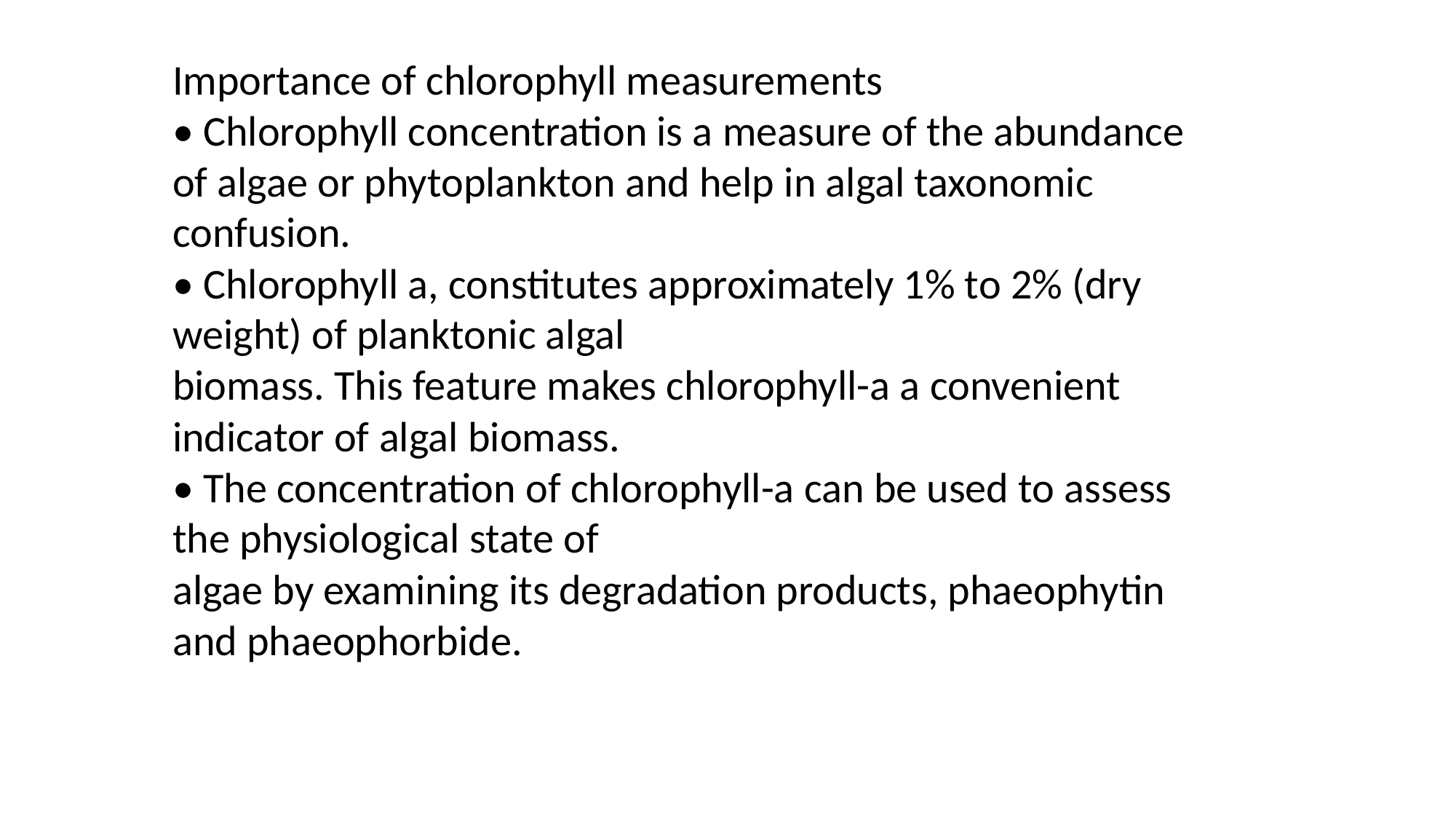

Importance of chlorophyll measurements
• Chlorophyll concentration is a measure of the abundance of algae or phytoplankton and help in algal taxonomic confusion.
• Chlorophyll a, constitutes approximately 1% to 2% (dry weight) of planktonic algal
biomass. This feature makes chlorophyll-a a convenient indicator of algal biomass.
• The concentration of chlorophyll-a can be used to assess the physiological state of
algae by examining its degradation products, phaeophytin and phaeophorbide.